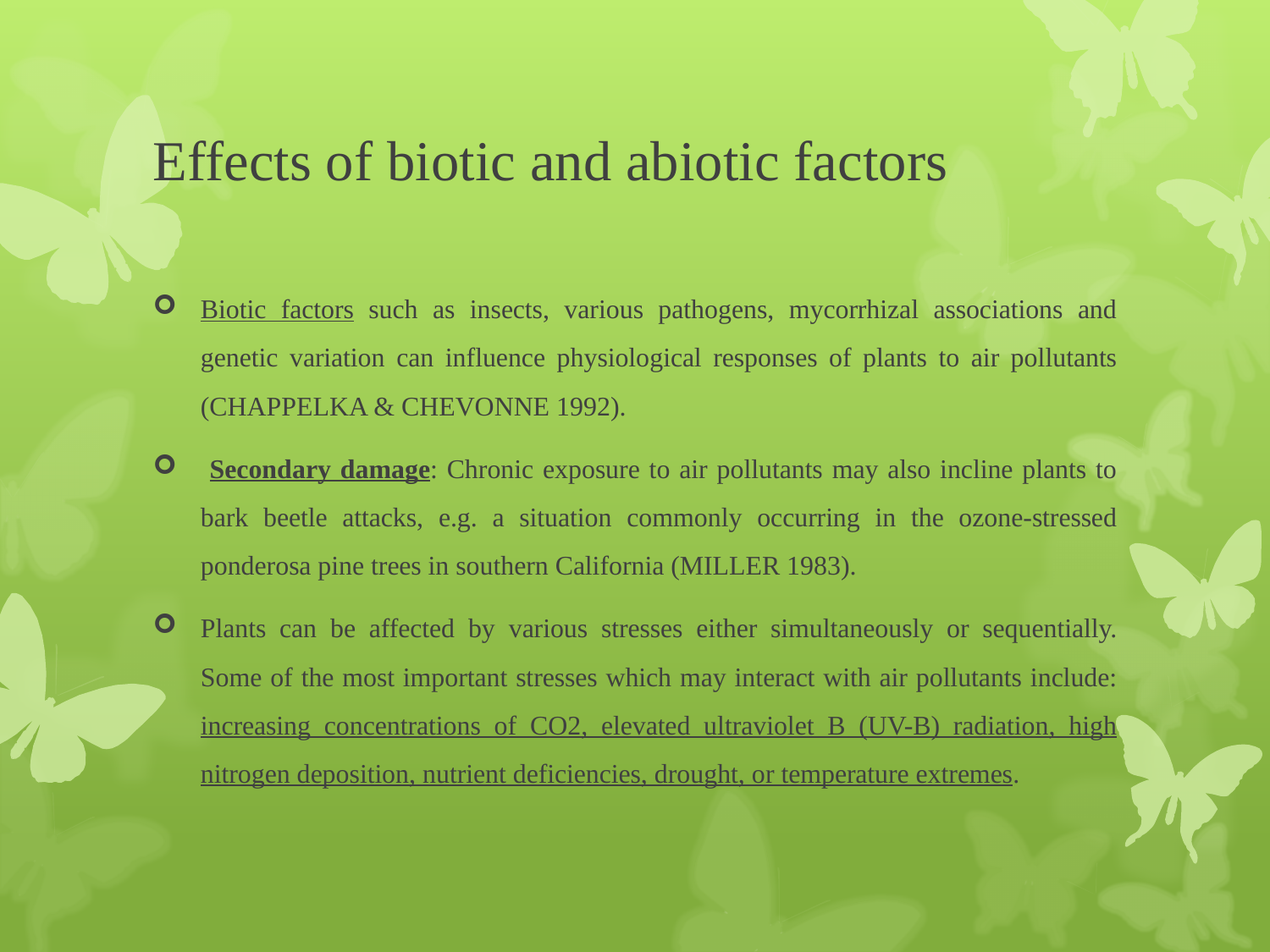

# Effects of biotic and abiotic factors
Biotic factors such as insects, various pathogens, mycorrhizal associations and genetic variation can influence physiological responses of plants to air pollutants (CHAPPELKA & CHEVONNE 1992).
 Secondary damage: Chronic exposure to air pollutants may also incline plants to bark beetle attacks, e.g. a situation commonly occurring in the ozone-stressed ponderosa pine trees in southern California (MILLER 1983).
Plants can be affected by various stresses either simultaneously or sequentially. Some of the most important stresses which may interact with air pollutants include: increasing concentrations of CO2, elevated ultraviolet B (UV-B) radiation, high nitrogen deposition, nutrient deficiencies, drought, or temperature extremes.